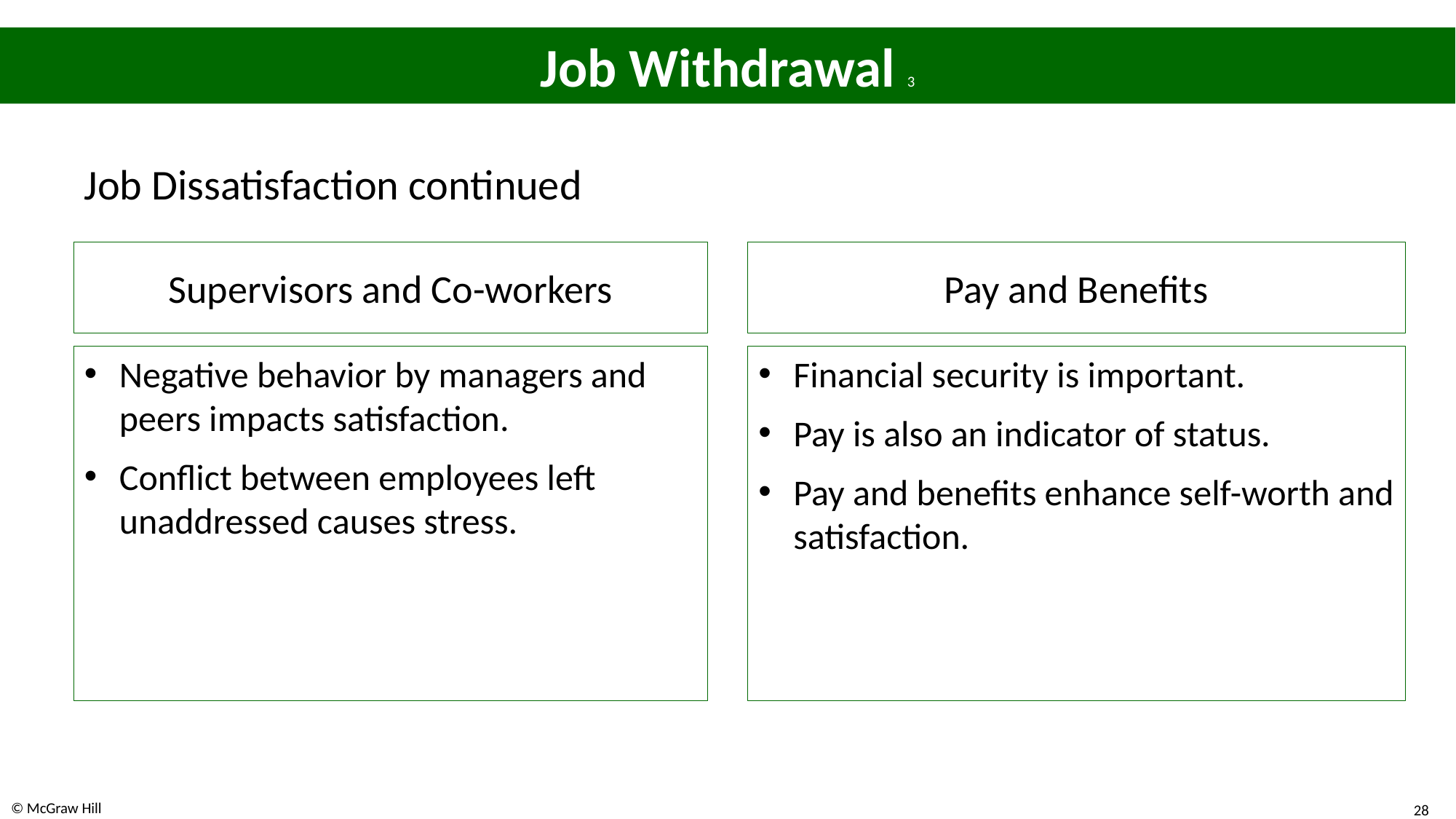

# Job Withdrawal 3
Job Dissatisfaction continued
Supervisors and Co-workers
Pay and Benefits
Financial security is important.
Pay is also an indicator of status.
Pay and benefits enhance self-worth and satisfaction.
Negative behavior by managers and peers impacts satisfaction.
Conflict between employees left unaddressed causes stress.